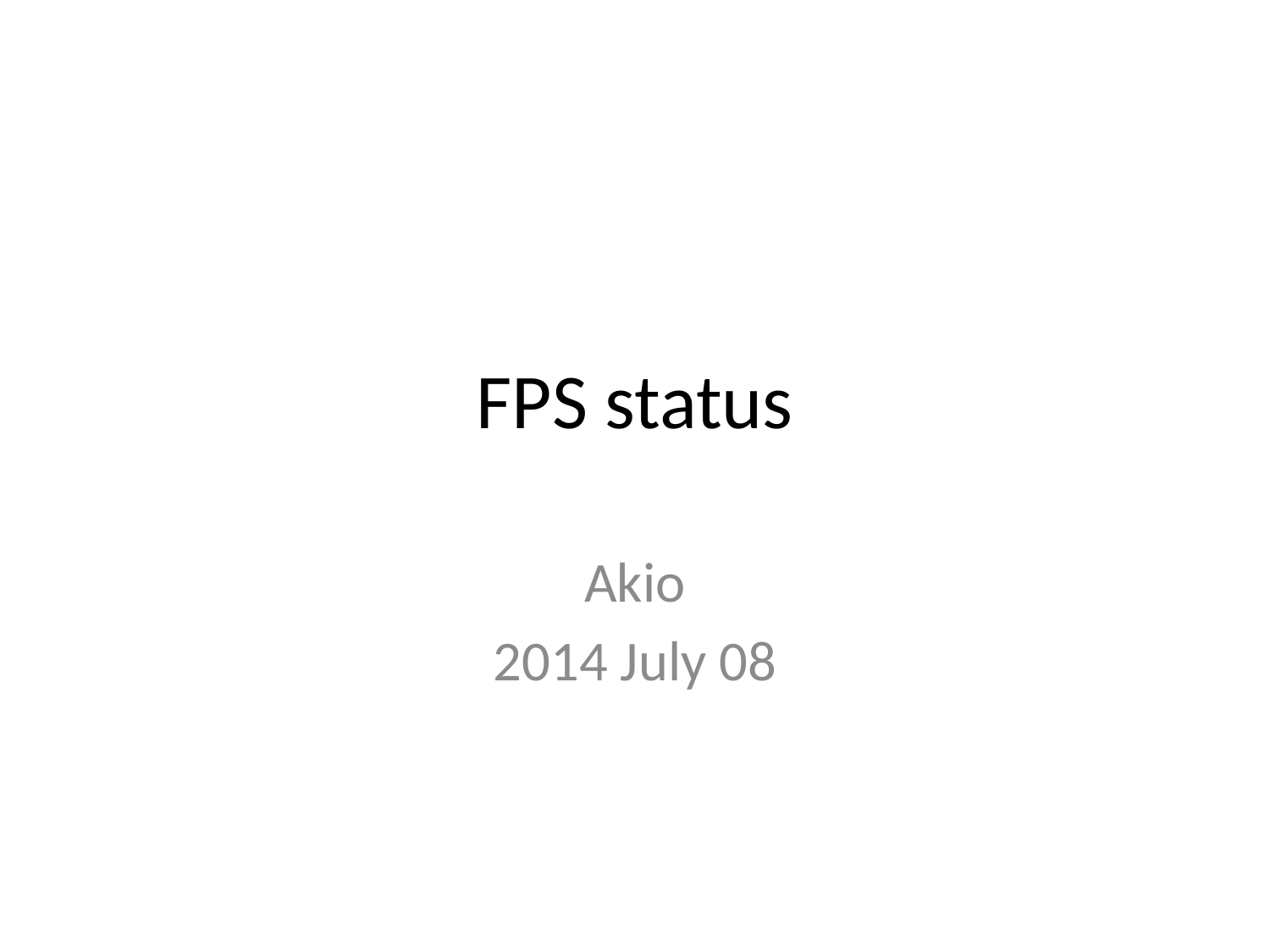

# FPS status
Akio
2014 July 08